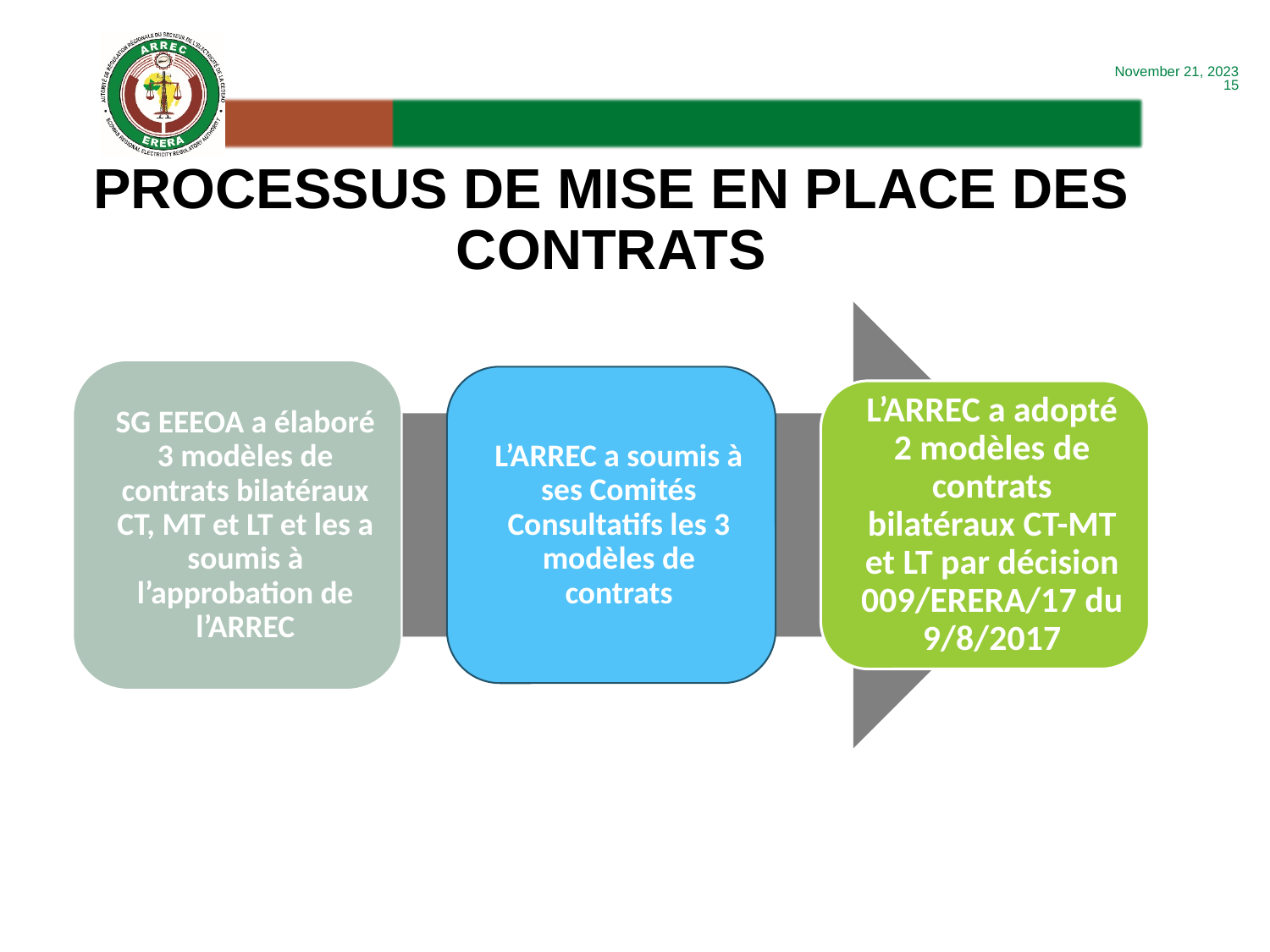

# PROCESSUS DE MISE EN PLACE DES CONTRATS
SG EEEOA a élaboré 3 modèles de contrats bilatéraux CT, MT et LT et les a soumis à l’approbation de l’ARREC
L’ARREC a soumis à ses Comités Consultatifs les 3 modèles de contrats
L’ARREC a adopté 2 modèles de contrats bilatéraux CT-MT et LT par décision 009/ERERA/17 du 9/8/2017